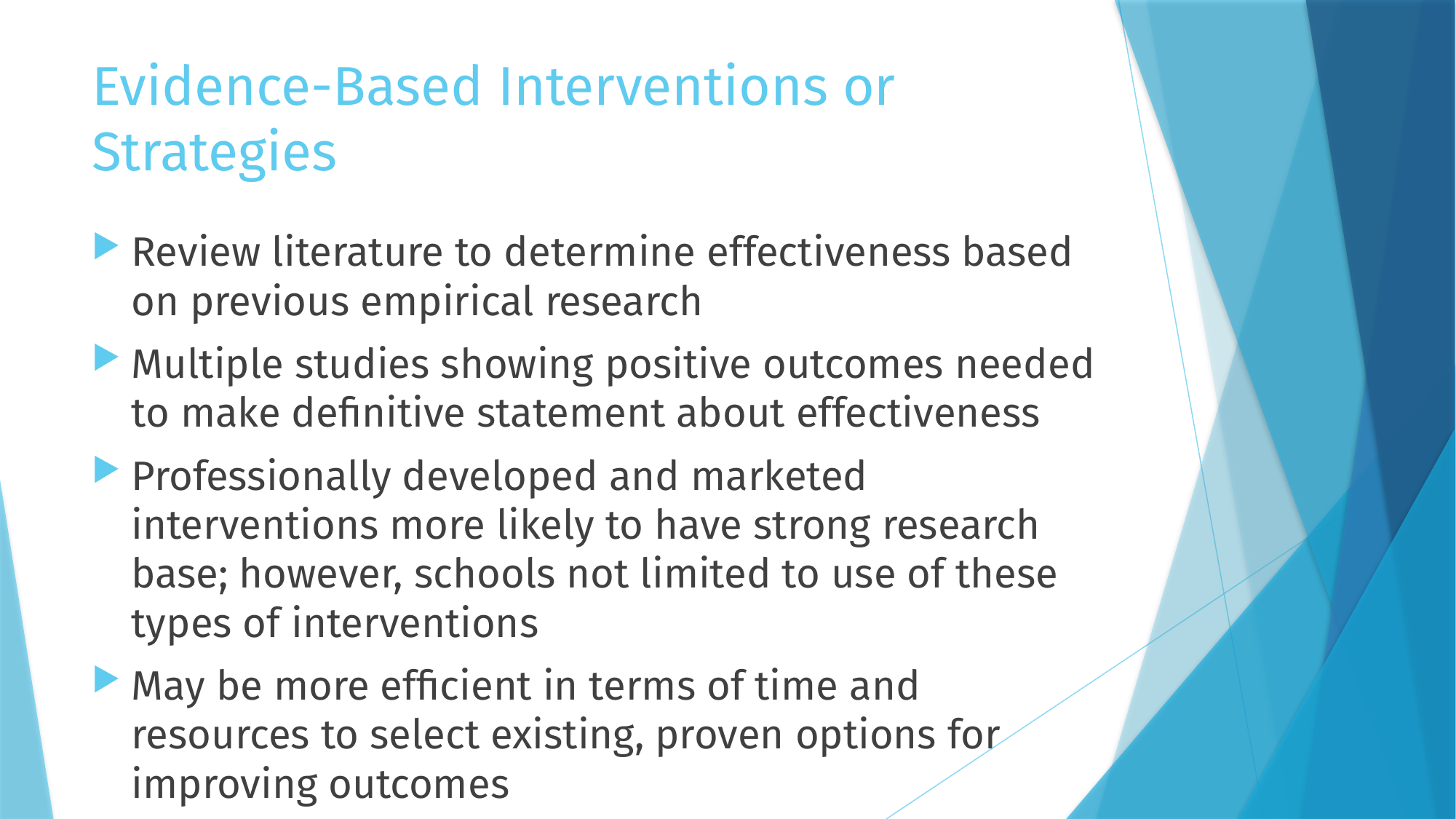

# Evidence-Based Interventions or Strategies
Review literature to determine effectiveness based on previous empirical research
Multiple studies showing positive outcomes needed to make definitive statement about effectiveness
Professionally developed and marketed interventions more likely to have strong research base; however, schools not limited to use of these types of interventions
May be more efficient in terms of time and resources to select existing, proven options for improving outcomes